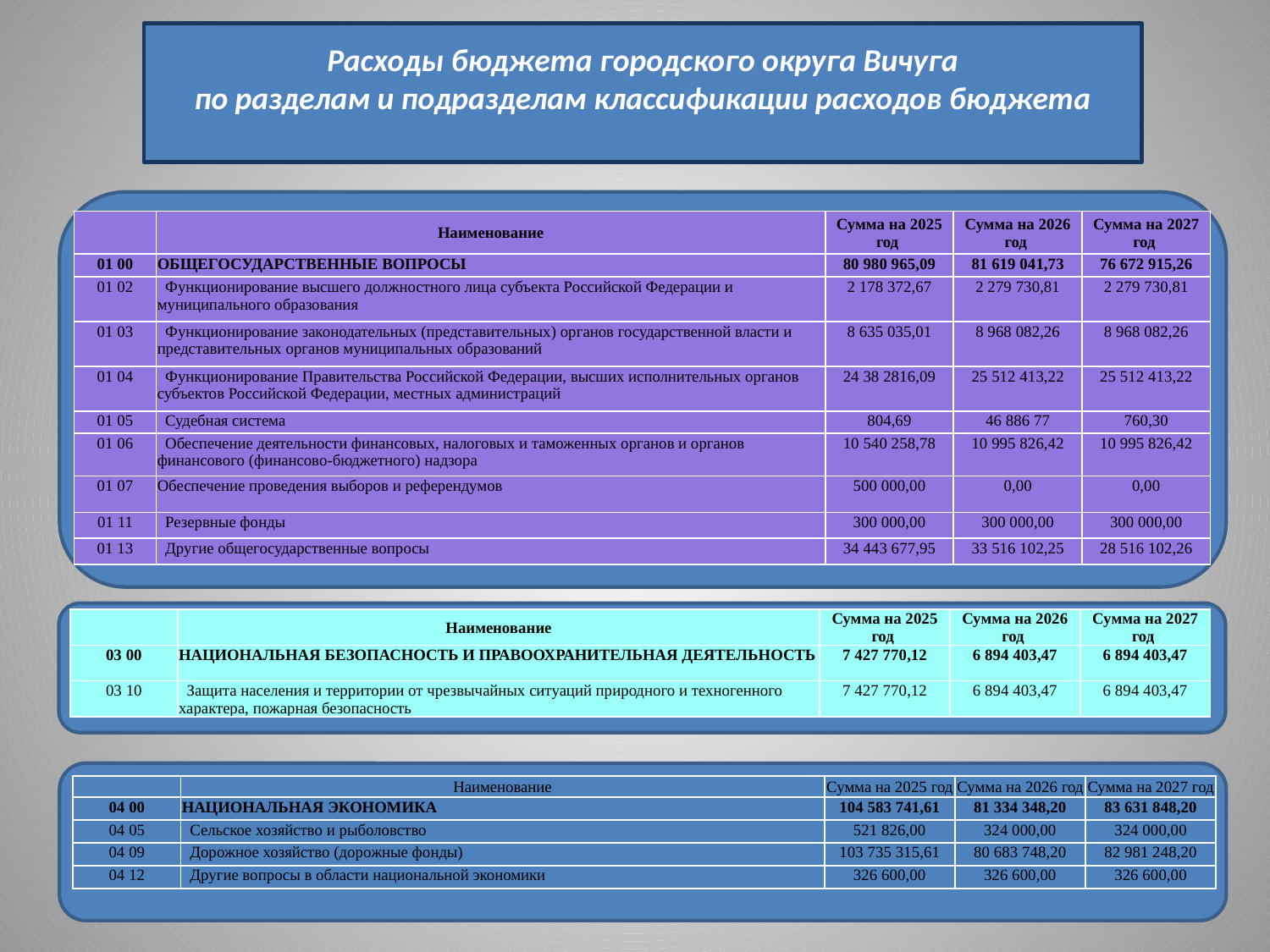

Расходы бюджета городского округа Вичуга
по разделам и подразделам классификации расходов бюджета

|  | Наименование | Сумма на 2025 год | Сумма на 2026 год | Сумма на 2027 год |
| --- | --- | --- | --- | --- |
| 01 00 | ОБЩЕГОСУДАРСТВЕННЫЕ ВОПРОСЫ | 80 980 965,09 | 81 619 041,73 | 76 672 915,26 |
| 01 02 | Функционирование высшего должностного лица субъекта Российской Федерации и муниципального образования | 2 178 372,67 | 2 279 730,81 | 2 279 730,81 |
| 01 03 | Функционирование законодательных (представительных) органов государственной власти и представительных органов муниципальных образований | 8 635 035,01 | 8 968 082,26 | 8 968 082,26 |
| 01 04 | Функционирование Правительства Российской Федерации, высших исполнительных органов субъектов Российской Федерации, местных администраций | 24 38 2816,09 | 25 512 413,22 | 25 512 413,22 |
| 01 05 | Судебная система | 804,69 | 46 886 77 | 760,30 |
| 01 06 | Обеспечение деятельности финансовых, налоговых и таможенных органов и органов финансового (финансово-бюджетного) надзора | 10 540 258,78 | 10 995 826,42 | 10 995 826,42 |
| 01 07 | Обеспечение проведения выборов и референдумов | 500 000,00 | 0,00 | 0,00 |
| 01 11 | Резервные фонды | 300 000,00 | 300 000,00 | 300 000,00 |
| 01 13 | Другие общегосударственные вопросы | 34 443 677,95 | 33 516 102,25 | 28 516 102,26 |

|  | Наименование | Сумма на 2025 год | Сумма на 2026 год | Сумма на 2027 год |
| --- | --- | --- | --- | --- |
| 03 00 | НАЦИОНАЛЬНАЯ БЕЗОПАСНОСТЬ И ПРАВООХРАНИТЕЛЬНАЯ ДЕЯТЕЛЬНОСТЬ | 7 427 770,12 | 6 894 403,47 | 6 894 403,47 |
| 03 10 | Защита населения и территории от чрезвычайных ситуаций природного и техногенного характера, пожарная безопасность | 7 427 770,12 | 6 894 403,47 | 6 894 403,47 |

|  | Наименование | Сумма на 2025 год | Сумма на 2026 год | Сумма на 2027 год |
| --- | --- | --- | --- | --- |
| 04 00 | НАЦИОНАЛЬНАЯ ЭКОНОМИКА | 104 583 741,61 | 81 334 348,20 | 83 631 848,20 |
| 04 05 | Сельское хозяйство и рыболовство | 521 826,00 | 324 000,00 | 324 000,00 |
| 04 09 | Дорожное хозяйство (дорожные фонды) | 103 735 315,61 | 80 683 748,20 | 82 981 248,20 |
| 04 12 | Другие вопросы в области национальной экономики | 326 600,00 | 326 600,00 | 326 600,00 |